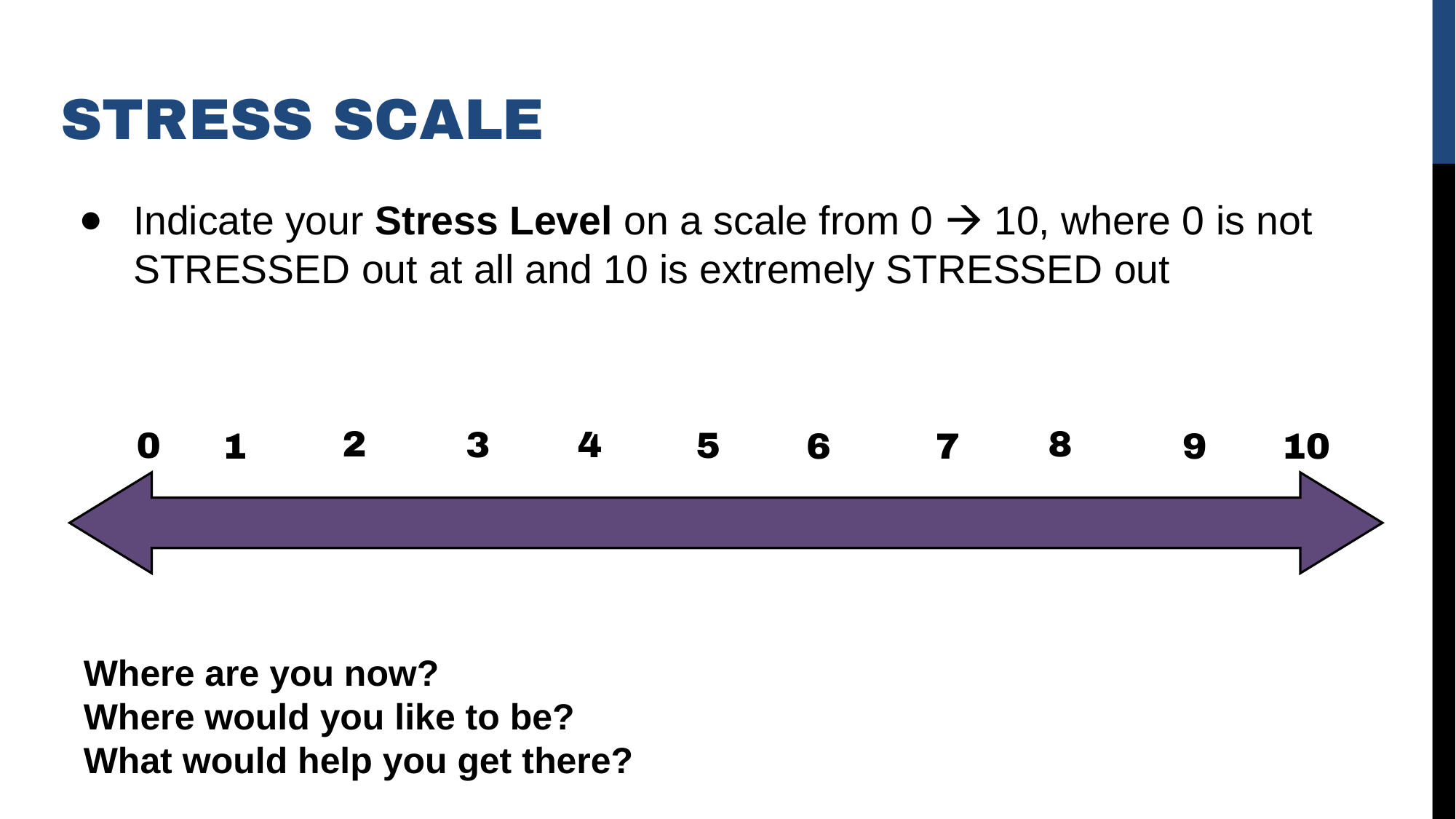

# STRESS SCALE
Indicate your Stress Level on a scale from 0 🡪 10, where 0 is not STRESSED out at all and 10 is extremely STRESSED out

2
8
3
4
5
0
9
7
6
1
10

Where are you now?
Where would you like to be?
What would help you get there?